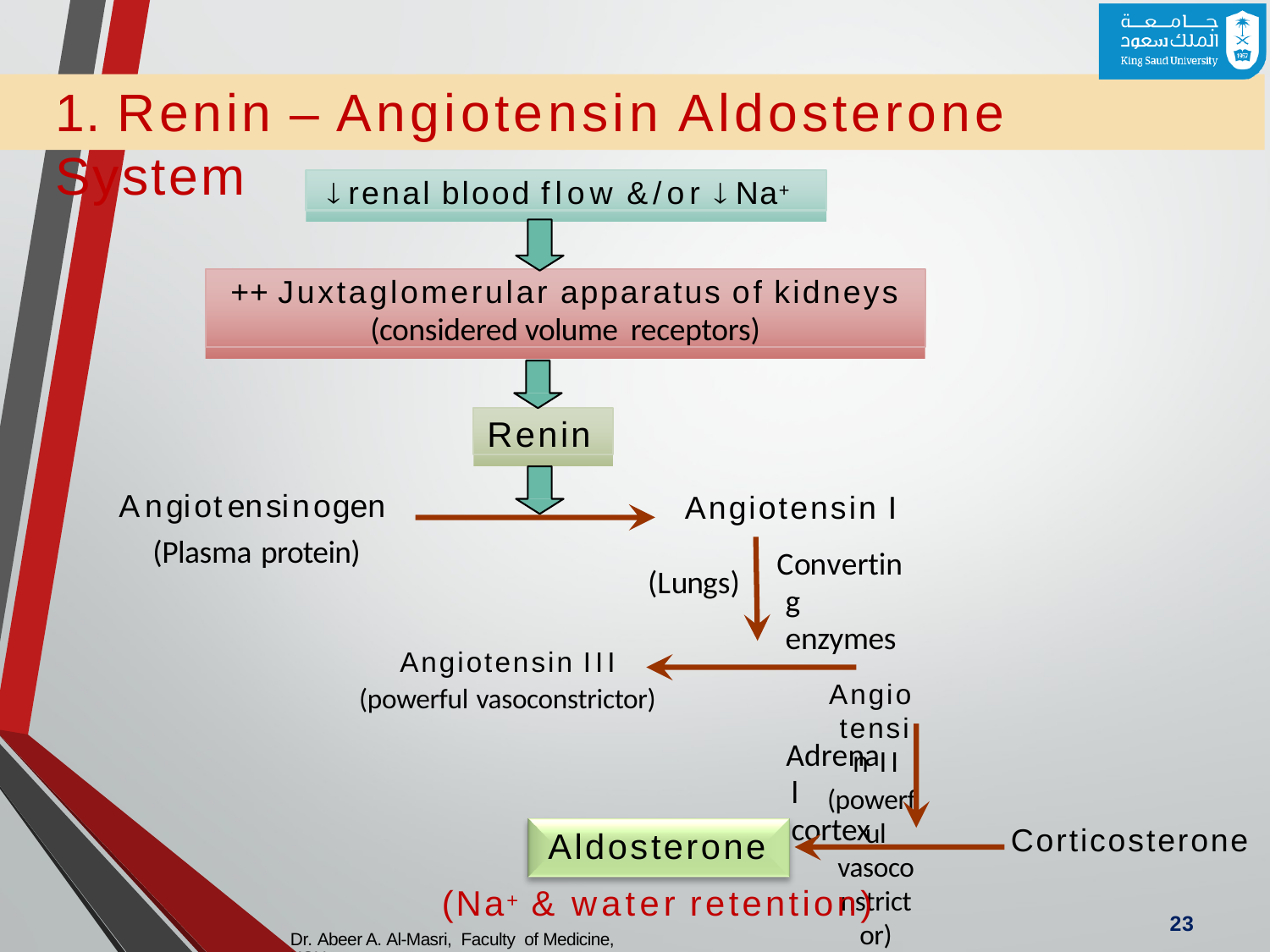

# 1. Renin – Angiotensin Aldosterone System

↓ renal blood flow &/or ↓ Na+

++ Juxtaglomerular apparatus of kidneys
(considered volume receptors)

Renin

Angiotensinogen
(Plasma protein)
Angiotensin I

Converting  enzymes
Angiotensin II
(powerful vasoconstrictor)
(Lungs)
Angiotensin III
(powerful vasoconstrictor)

Adrenal  cortex

Corticosterone
Aldosterone
(Na+ & water retention)

23
Dr. Abeer A. Al-Masri,  Faculty  of Medicine,   KSU